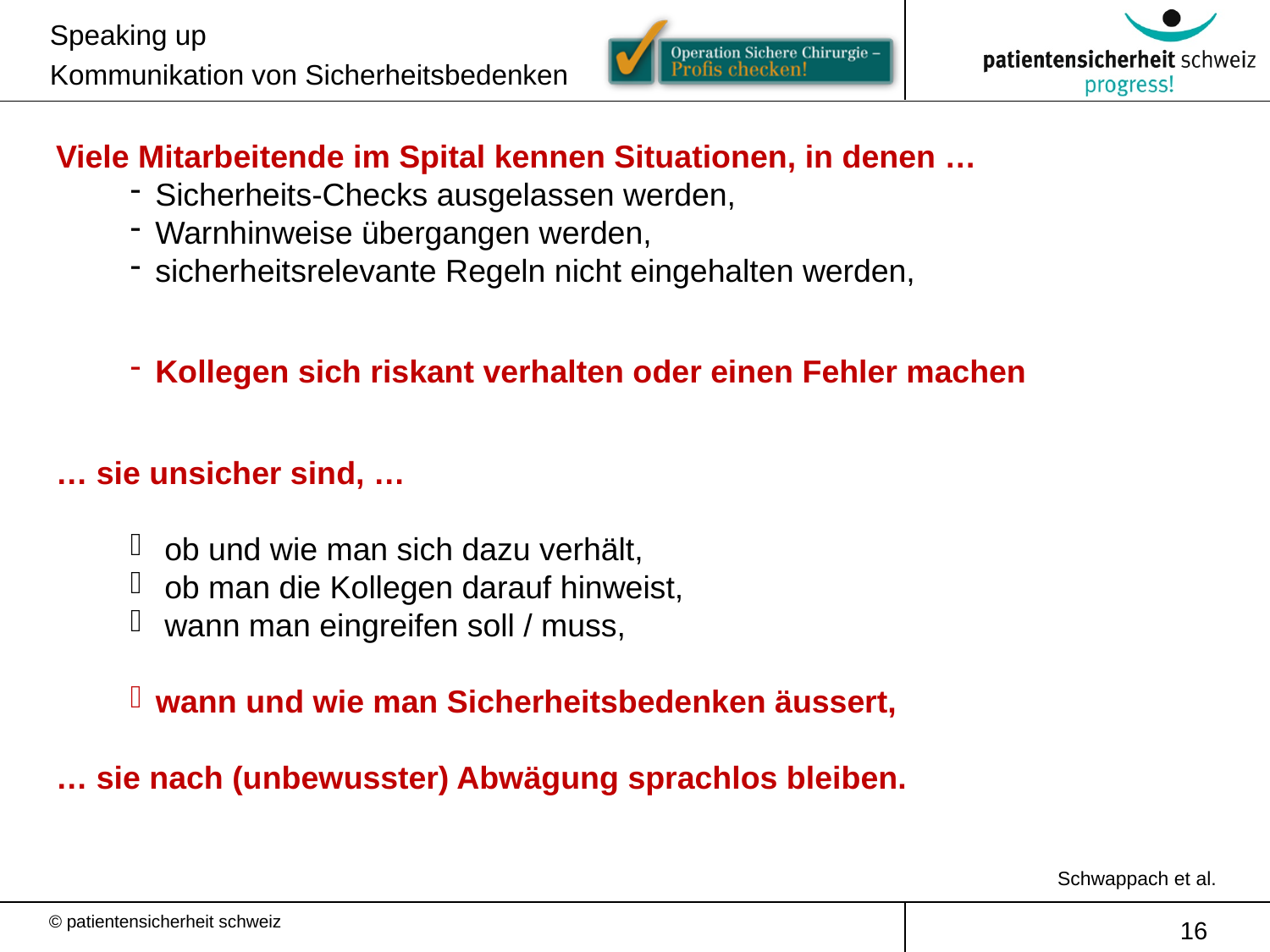

Speaking up
Kommunikation von Sicherheitsbedenken
Viele Mitarbeitende im Spital kennen Situationen, in denen …
Sicherheits-Checks ausgelassen werden,
Warnhinweise übergangen werden,
sicherheitsrelevante Regeln nicht eingehalten werden,

Kollegen sich riskant verhalten oder einen Fehler machen

… sie unsicher sind, …

 ob und wie man sich dazu verhält,
 ob man die Kollegen darauf hinweist,
 wann man eingreifen soll / muss,

wann und wie man Sicherheitsbedenken äussert,

… sie nach (unbewusster) Abwägung sprachlos bleiben.

Schwappach et al.
16
© patientensicherheit schweiz